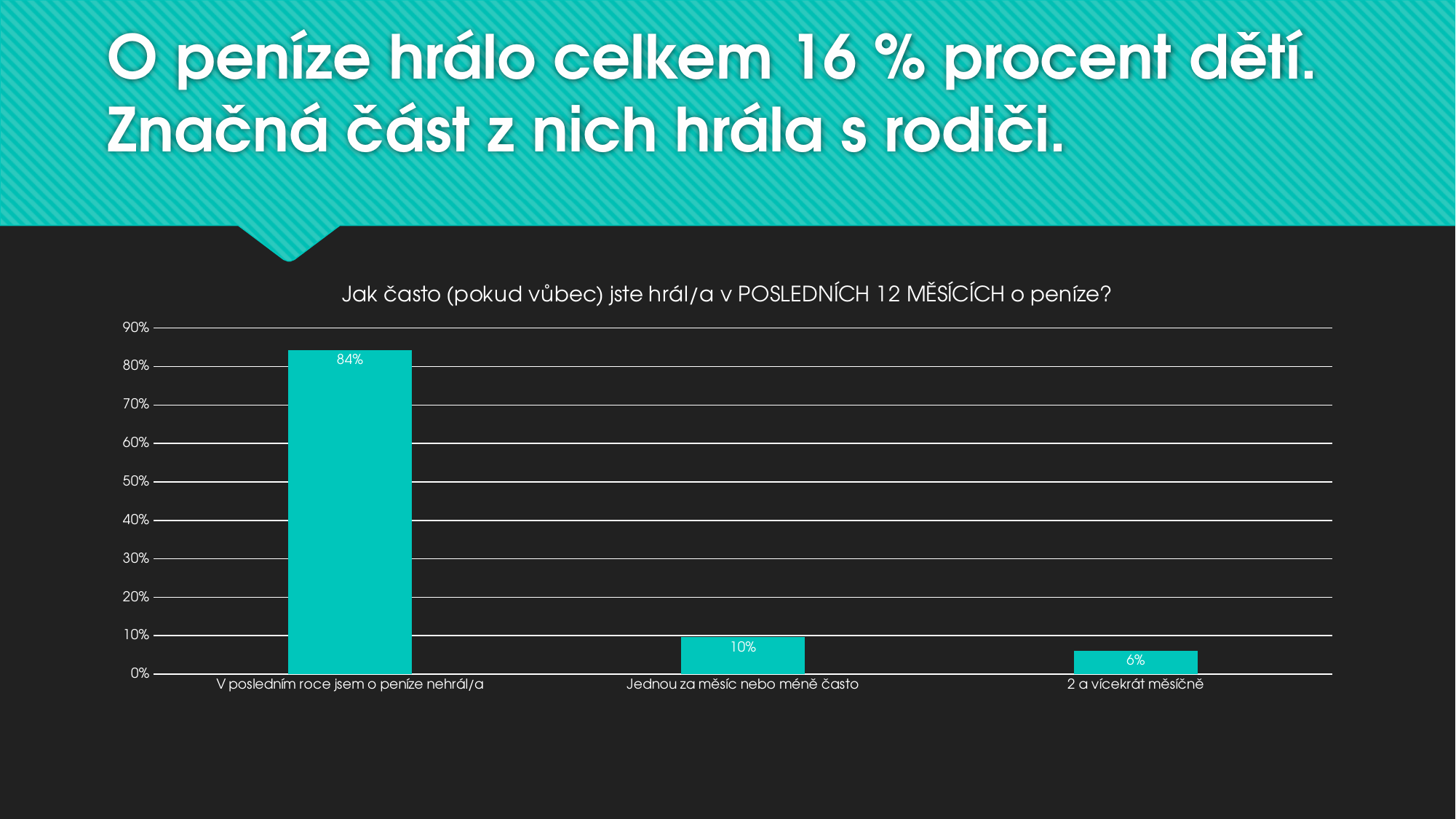

# O peníze hrálo celkem 16 % procent dětí. Značná část z nich hrála s rodiči.

### Chart: Jak často (pokud vůbec) jste hrál/a v POSLEDNÍCH 12 MĚSÍCÍCH o peníze?

| Category |  |
|---|---|
| V posledním roce jsem o peníze nehrál/a | 0.842720781300234 |
| Jednou za měsíc nebo méně často | 0.0959312220788719 |
| 2 a vícekrát měsíčně | 0.0614946490369697 |